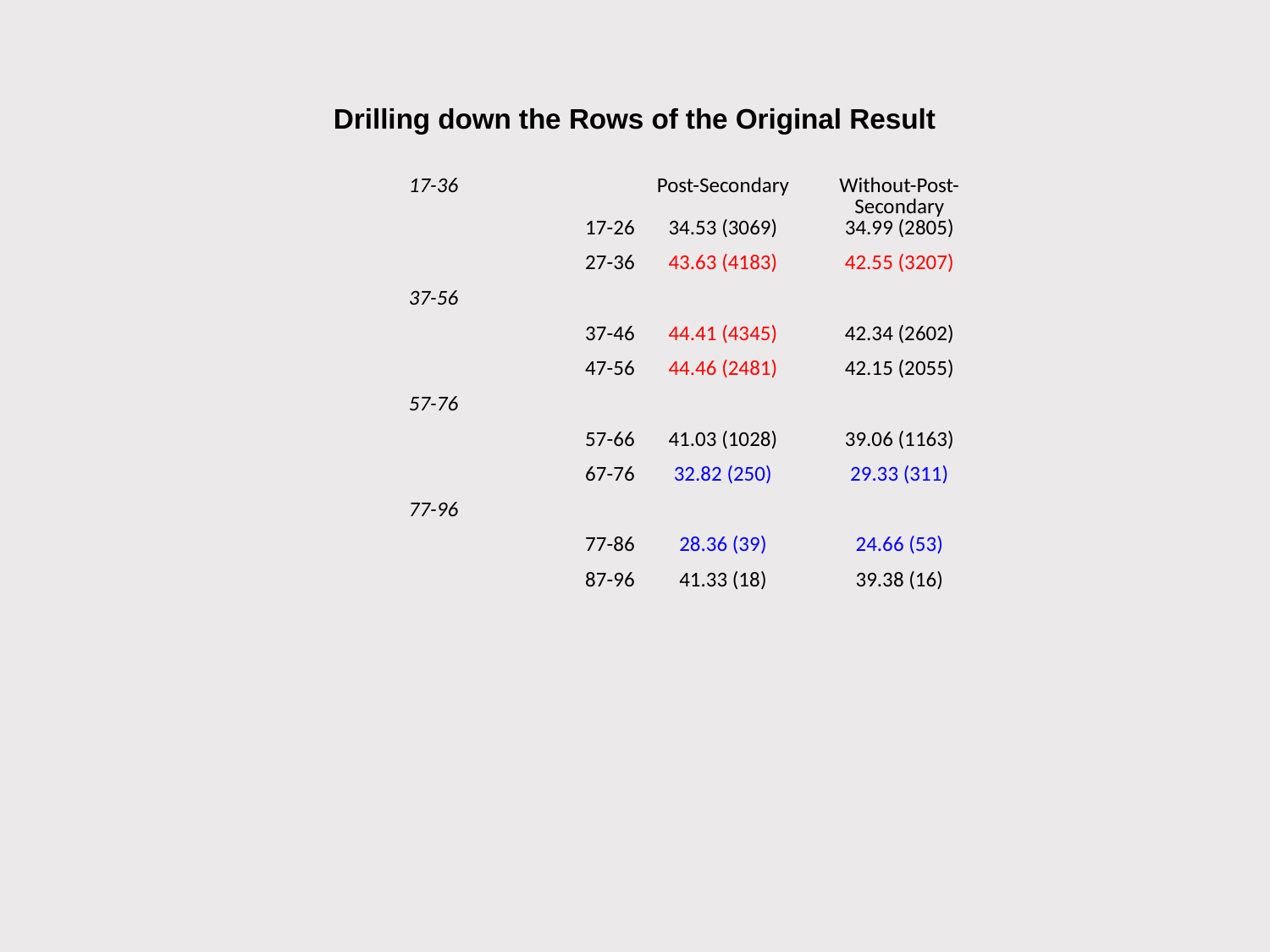

# Drilling down the Rows of the Original Result
| 17-36 |  | Post-Secondary | Without-Post-Secondary |
| --- | --- | --- | --- |
|  | 17-26 | 34.53 (3069) | 34.99 (2805) |
|  | 27-36 | 43.63 (4183) | 42.55 (3207) |
| 37-56 |  |  |  |
|  | 37-46 | 44.41 (4345) | 42.34 (2602) |
|  | 47-56 | 44.46 (2481) | 42.15 (2055) |
| 57-76 |  |  |  |
|  | 57-66 | 41.03 (1028) | 39.06 (1163) |
|  | 67-76 | 32.82 (250) | 29.33 (311) |
| 77-96 |  |  |  |
|  | 77-86 | 28.36 (39) | 24.66 (53) |
|  | 87-96 | 41.33 (18) | 39.38 (16) |